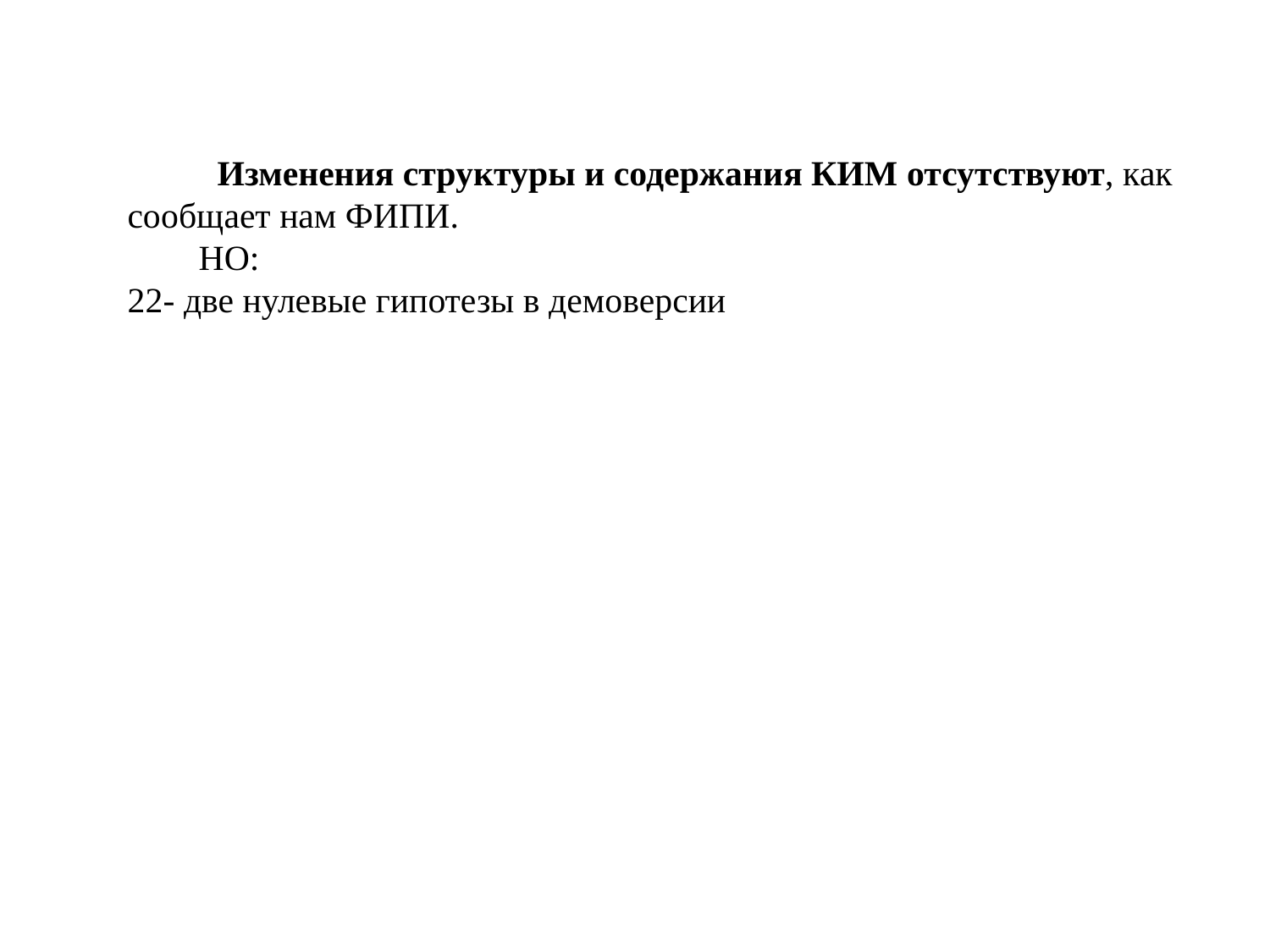

Изменения структуры и содержания КИМ отсутствуют, как сообщает нам ФИПИ.
        НО:
22- две нулевые гипотезы в демоверсии